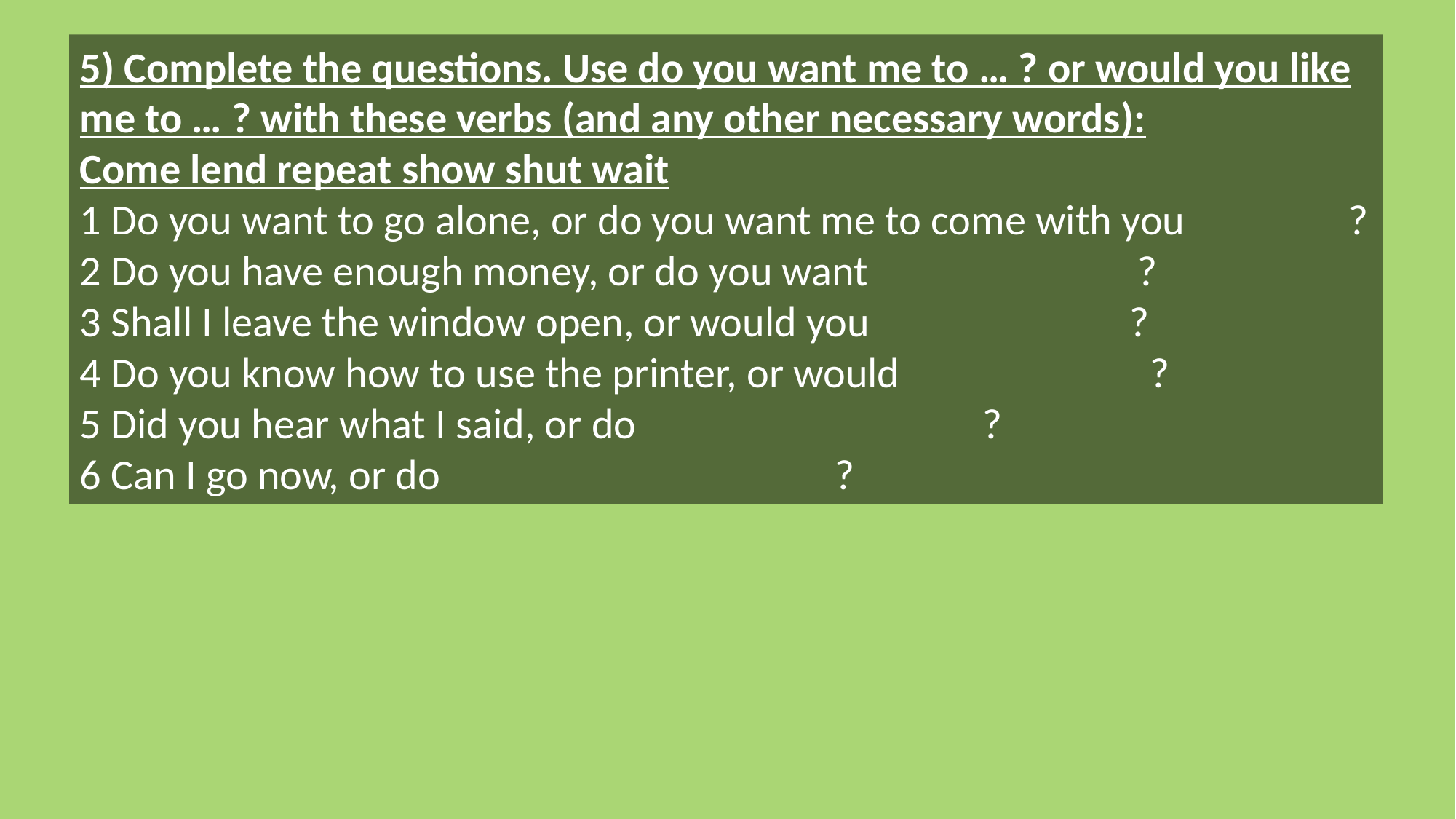

5) Complete the questions. Use do you want me to … ? or would you like me to … ? with these verbs (and any other necessary words):
Come lend repeat show shut wait
1 Do you want to go alone, or do you want me to come with you                 ?
2 Do you have enough money, or do you want                            ?
3 Shall I leave the window open, or would you                           ?
4 Do you know how to use the printer, or would                          ?
5 Did you hear what I said, or do                                    ?
6 Can I go now, or do                                         ?